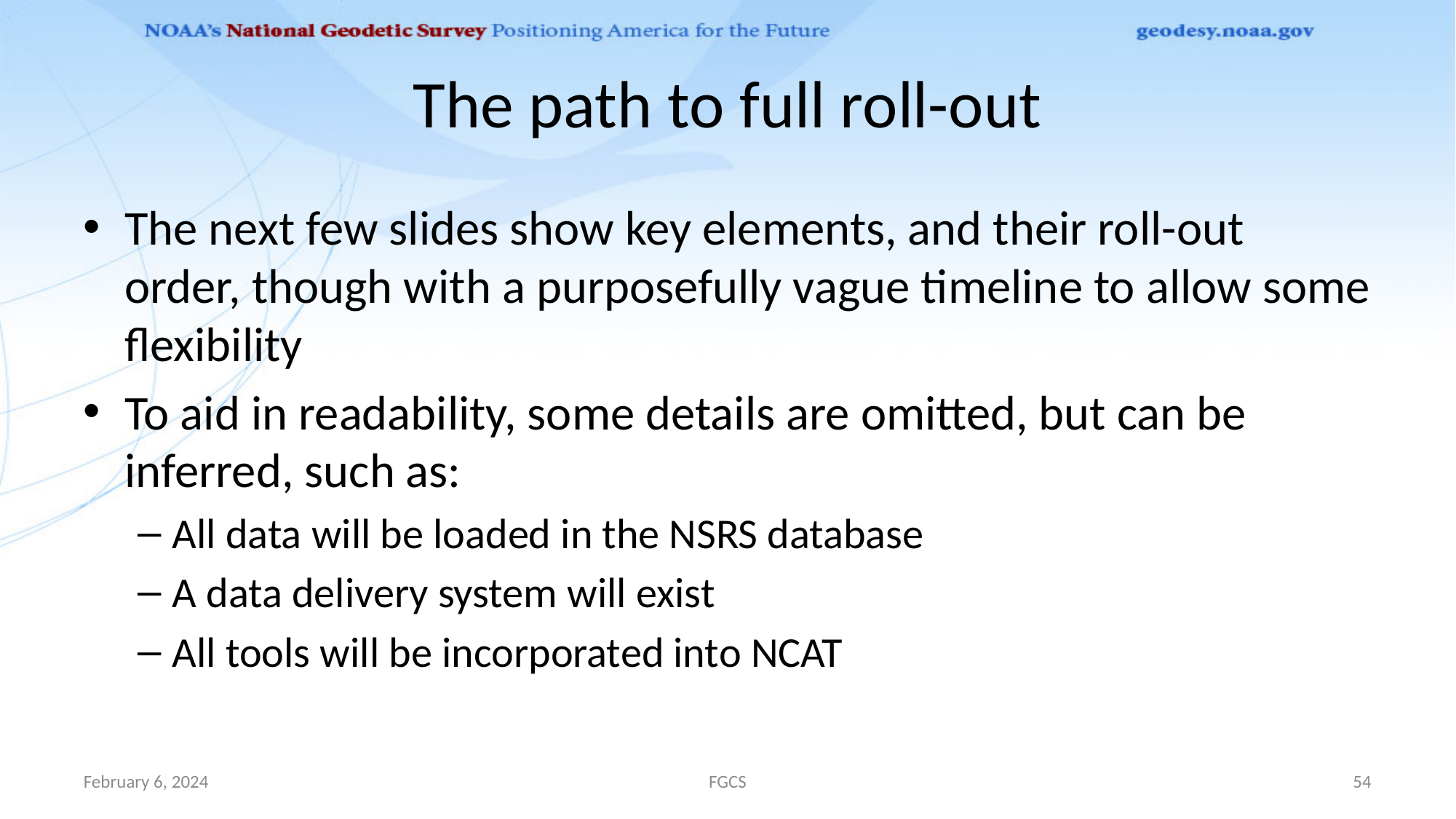

# The path to full roll-out
The next few slides show key elements, and their roll-out order, though with a purposefully vague timeline to allow some flexibility
To aid in readability, some details are omitted, but can be inferred, such as:
All data will be loaded in the NSRS database
A data delivery system will exist
All tools will be incorporated into NCAT
February 6, 2024
FGCS
54